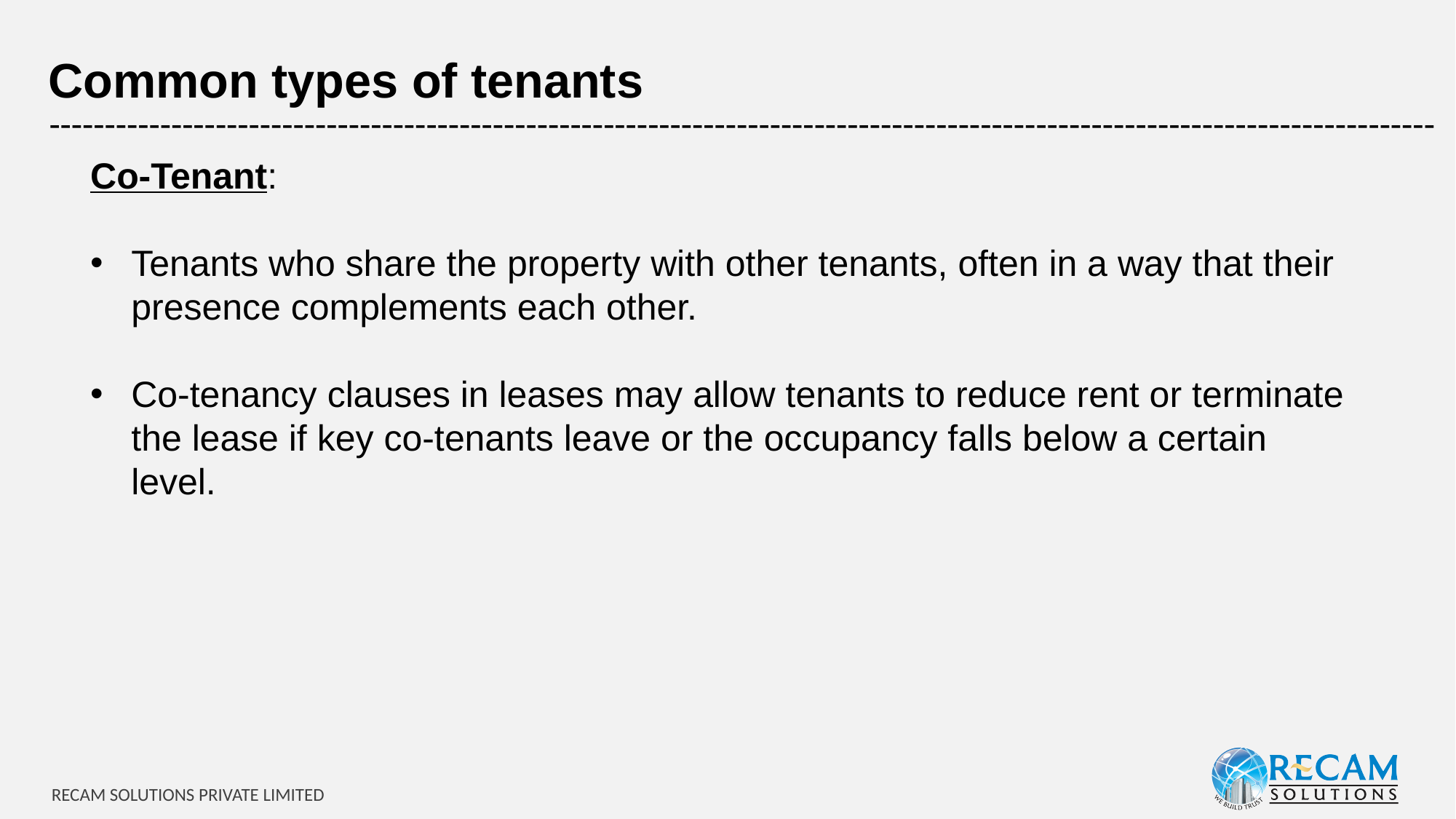

Common types of tenants
-----------------------------------------------------------------------------------------------------------------------------
Co-Tenant:

Tenants who share the property with other tenants, often in a way that their presence complements each other.

Co-tenancy clauses in leases may allow tenants to reduce rent or terminate the lease if key co-tenants leave or the occupancy falls below a certain level.
RECAM SOLUTIONS PRIVATE LIMITED